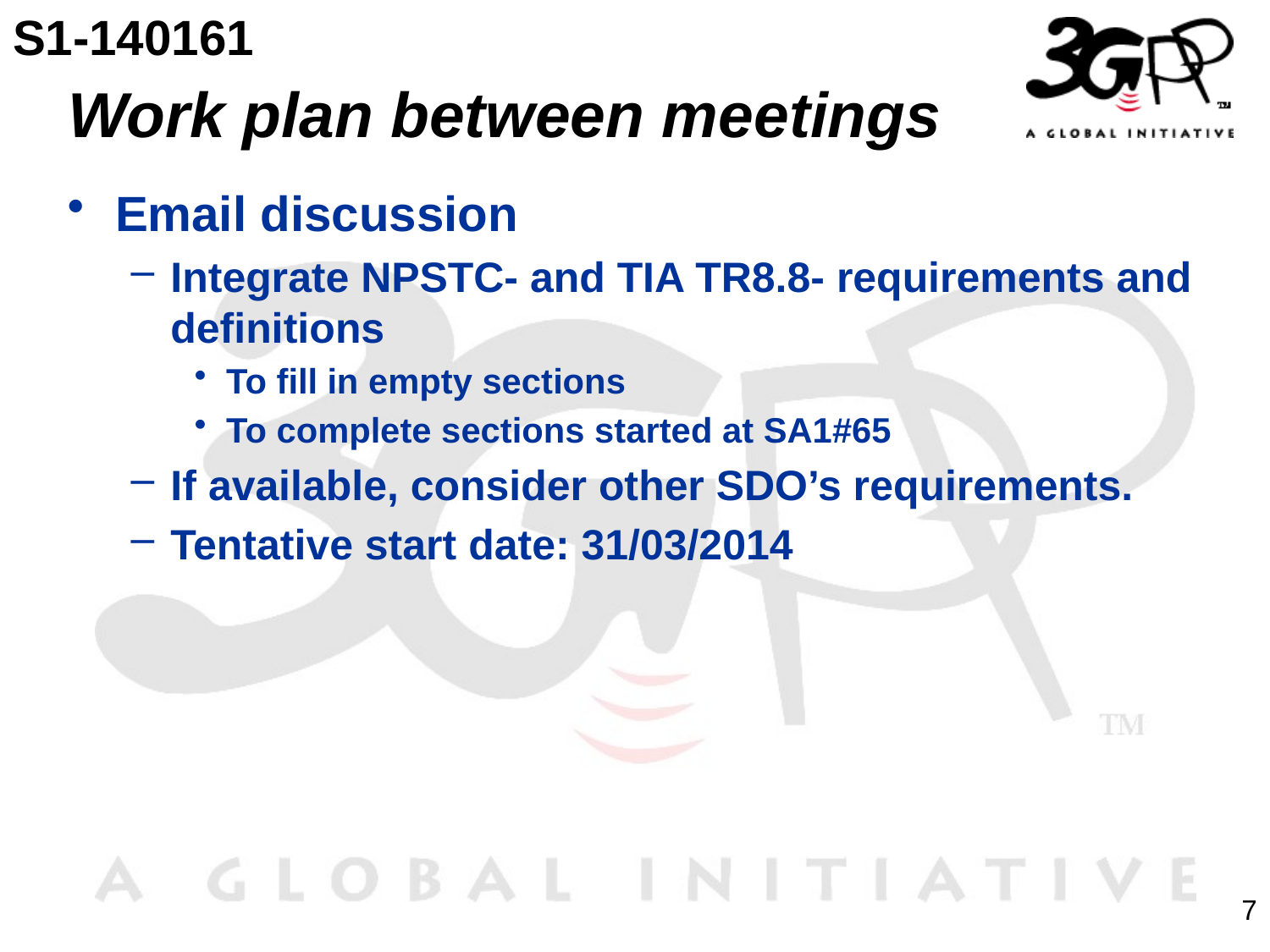

S1-140161
# Work plan between meetings
Email discussion
Integrate NPSTC- and TIA TR8.8- requirements and definitions
To fill in empty sections
To complete sections started at SA1#65
If available, consider other SDO’s requirements.
Tentative start date: 31/03/2014
7